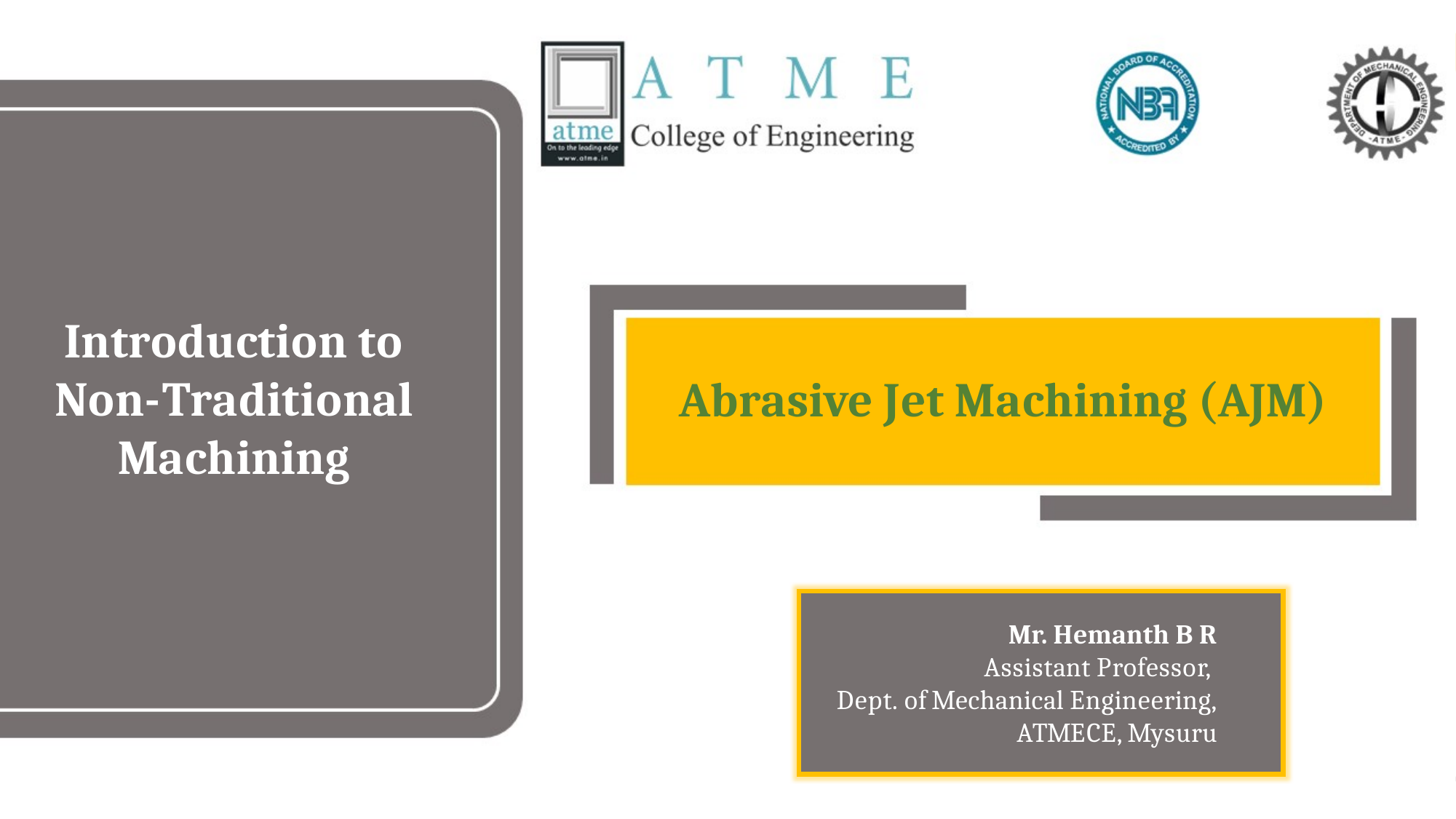

Introduction to Non-Traditional Machining
Abrasive Jet Machining (AJM)

Mr. Hemanth B R
Assistant Professor,
Dept. of Mechanical Engineering,
ATMECE, Mysuru